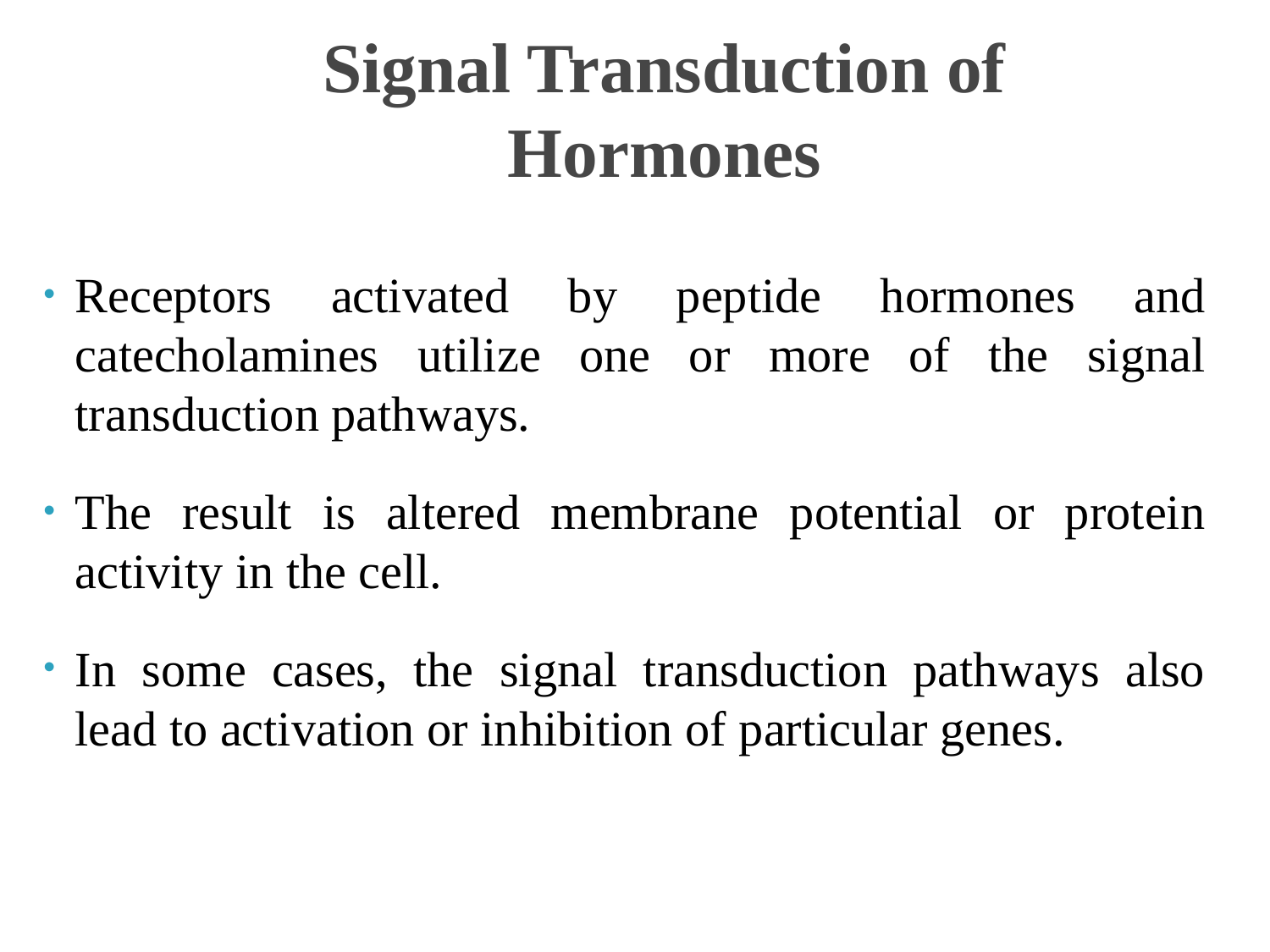

# Signal Transduction of Hormones

Receptors activated by peptide hormones and catecholamines utilize one or more of the signal transduction pathways.
The result is altered membrane potential or protein activity in the cell.
In some cases, the signal transduction pathways also lead to activation or inhibition of particular genes.